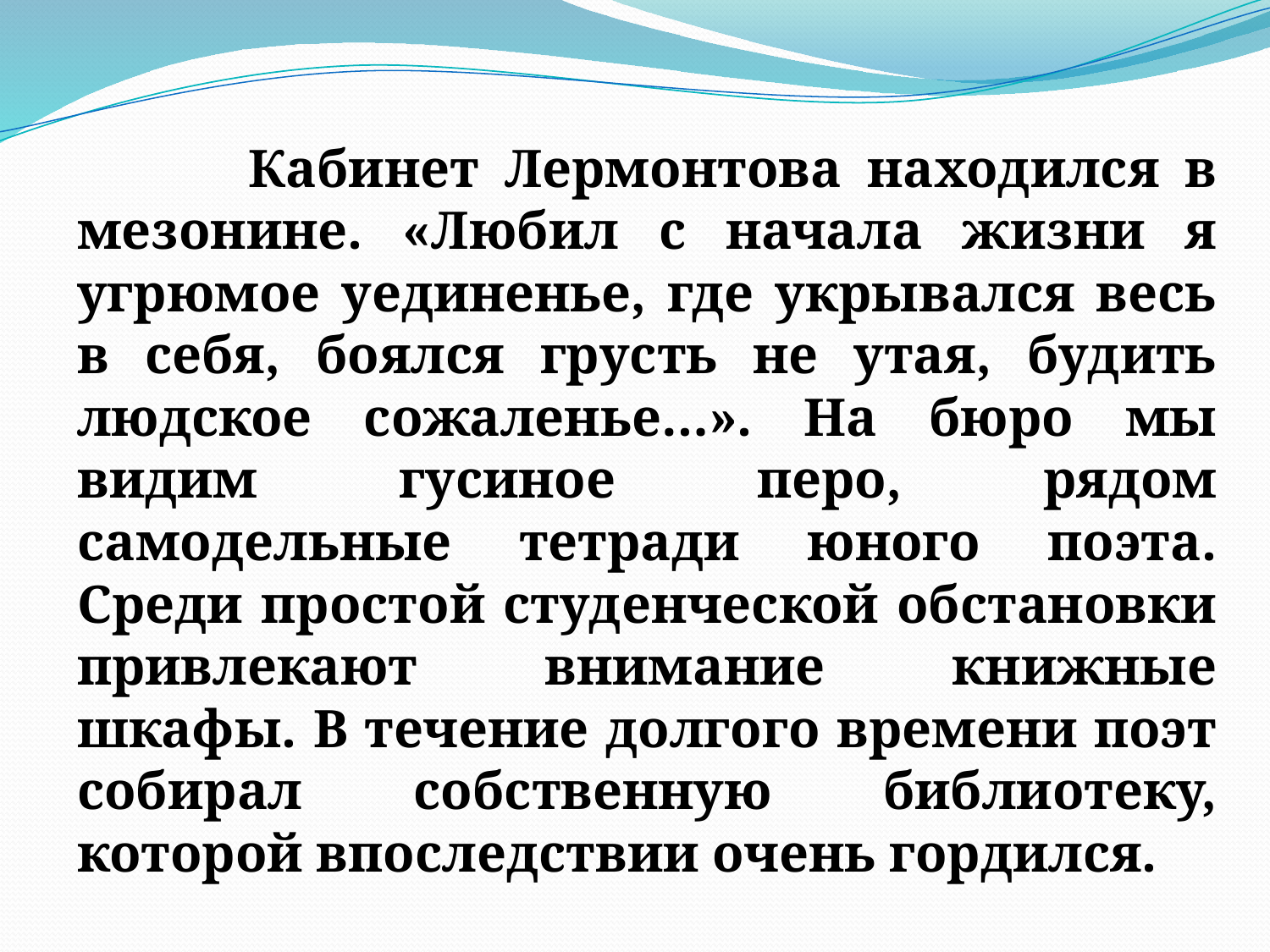

Кабинет Лермонтова находился в мезонине. «Любил с начала жизни я угрюмое уединенье, где укрывался весь в себя, боялся грусть не утая, будить людское сожаленье…». На бюро мы видим гусиное перо, рядом самодельные тетради юного поэта. Среди простой студенческой обстановки привлекают внимание книжные шкафы. В течение долгого времени поэт собирал собственную библиотеку, которой впоследствии очень гордился.